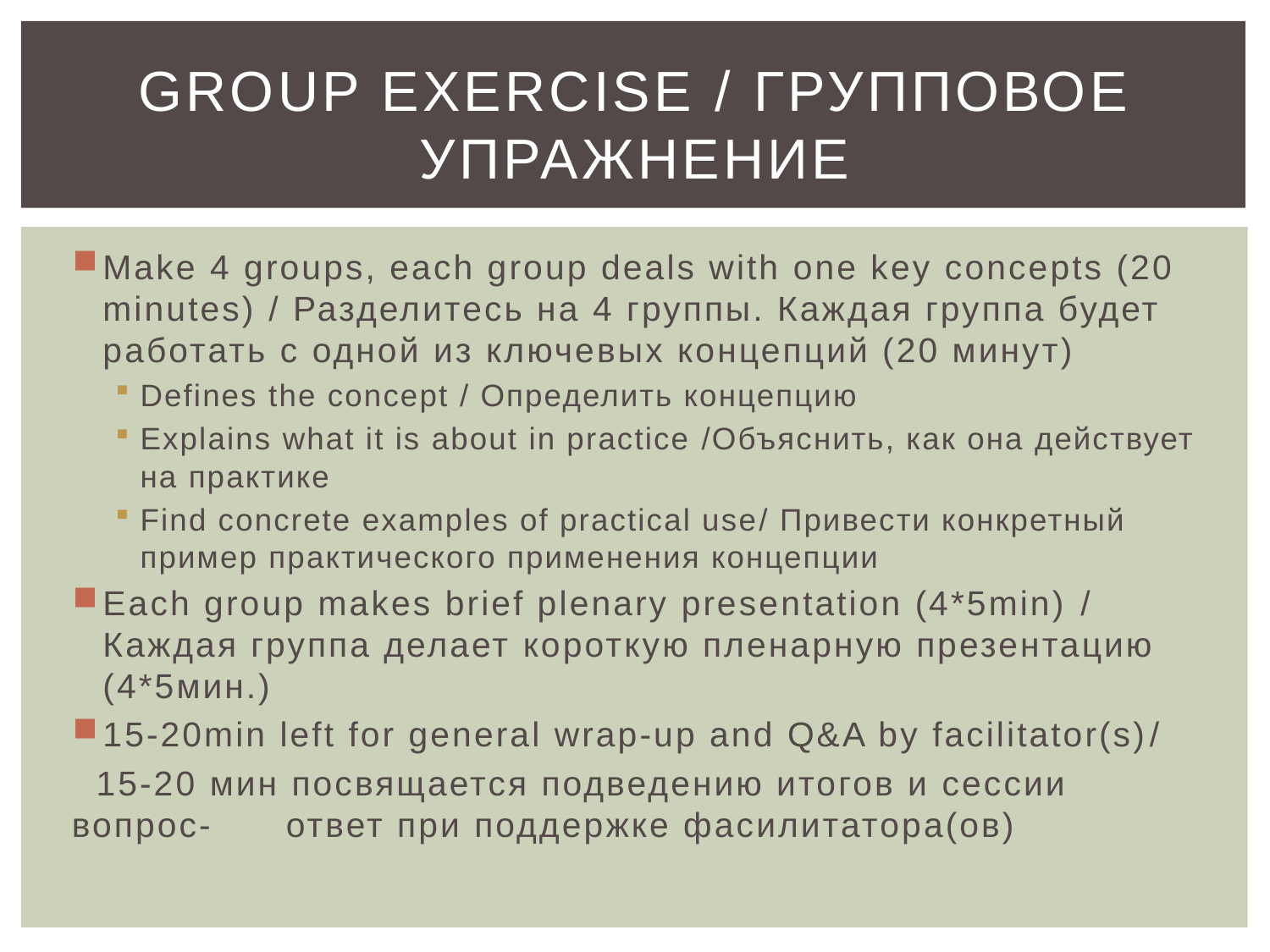

# Group Exercise / групповое упражнение
Make 4 groups, each group deals with one key concepts (20 minutes) / Разделитесь на 4 группы. Каждая группа будет работать с одной из ключевых концепций (20 минут)
Defines the concept / Определить концепцию
Explains what it is about in practice /Объяснить, как она действует на практике
Find concrete examples of practical use/ Привести конкретный пример практического применения концепции
Each group makes brief plenary presentation (4*5min) / Каждая группа делает короткую пленарную презентацию (4*5мин.)
15-20min left for general wrap-up and Q&A by facilitator(s)/
  15-20 мин посвящается подведению итогов и сессии вопрос-      ответ при поддержке фасилитатора(ов)